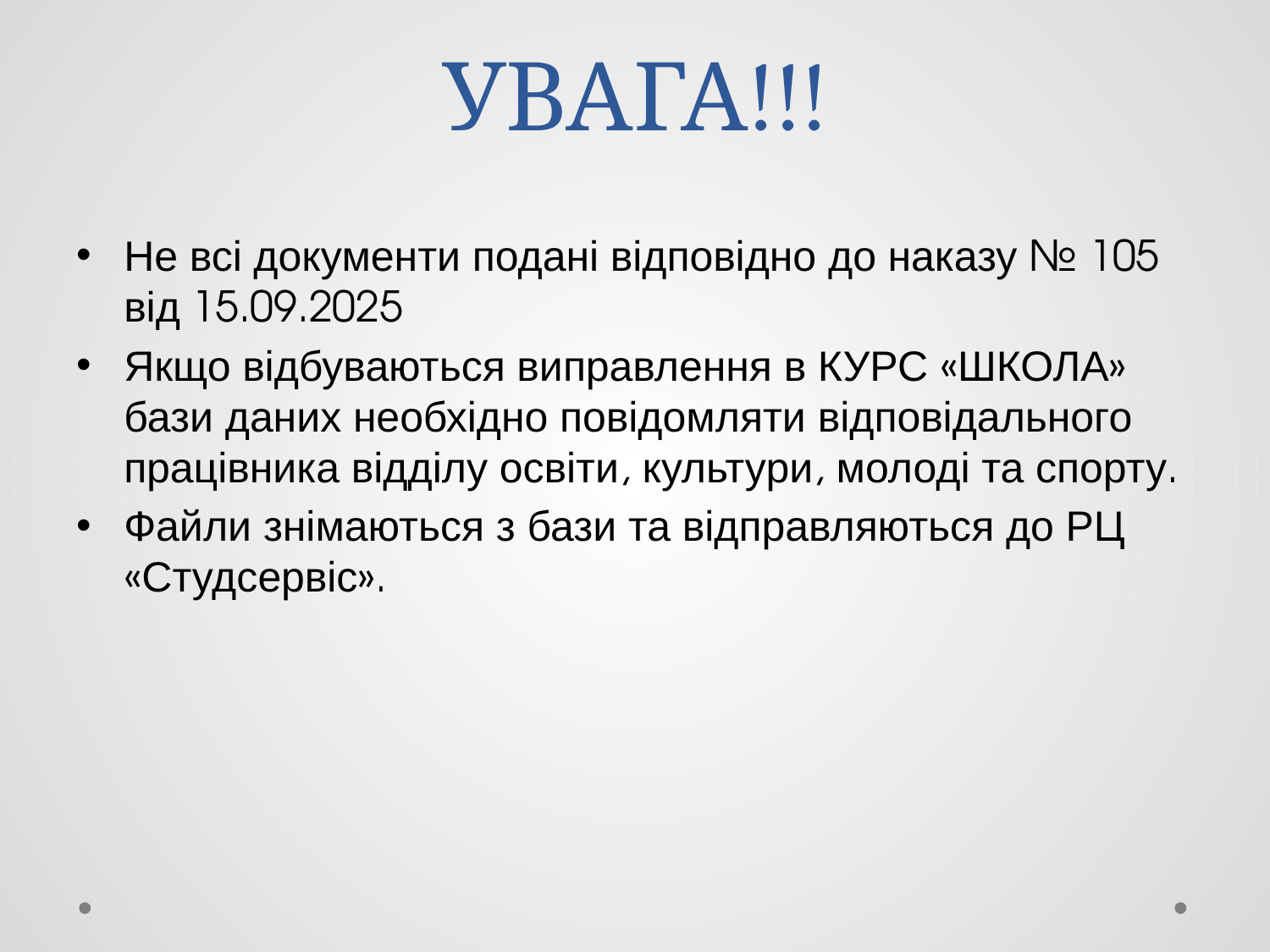

# УВАГА!!!
Не всі документи подані відповідно до наказу № 105 від 15.09.2025
Якщо відбуваються виправлення в КУРС «ШКОЛА» бази даних необхідно повідомляти відповідального працівника відділу освіти, культури, молоді та спорту.
Файли знімаються з бази та відправляються до РЦ «Студсервіс».